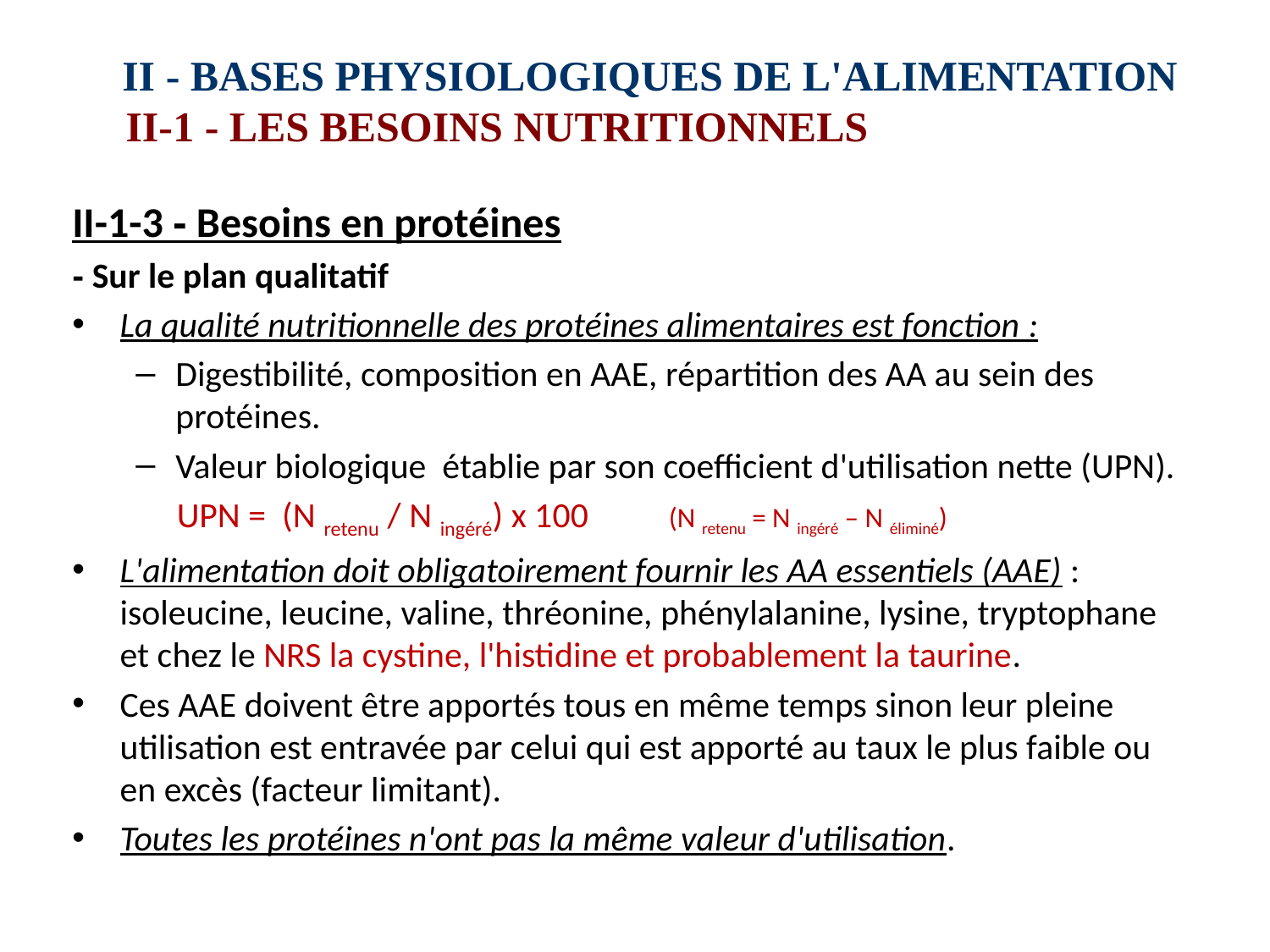

# II ‑ BASES PHYSIOLOGIQUES DE L'ALIMENTATION II-1 ‑ LES BESOINS NUTRITIONNELS
II-1-3 ‑ Besoins en protéines
‑ Sur le plan qualitatif
La qualité nutritionnelle des protéines alimentaires est fonction :
Digestibilité, composition en AAE, répartition des AA au sein des protéines.
Valeur biologique  établie par son coefficient d'utilisation nette (UPN).
             UPN =  (N retenu / N ingéré) x 100          (N retenu = N ingéré – N éliminé)
L'alimentation doit obligatoirement fournir les AA essentiels (AAE) : isoleucine, leucine, valine, thréonine, phénylalanine, lysine, tryptophane et chez le NRS la cystine, l'histidine et probablement la taurine.
Ces AAE doivent être apportés tous en même temps sinon leur pleine utilisation est entravée par celui qui est apporté au taux le plus faible ou en excès (facteur limitant).
Toutes les protéines n'ont pas la même valeur d'utilisation.